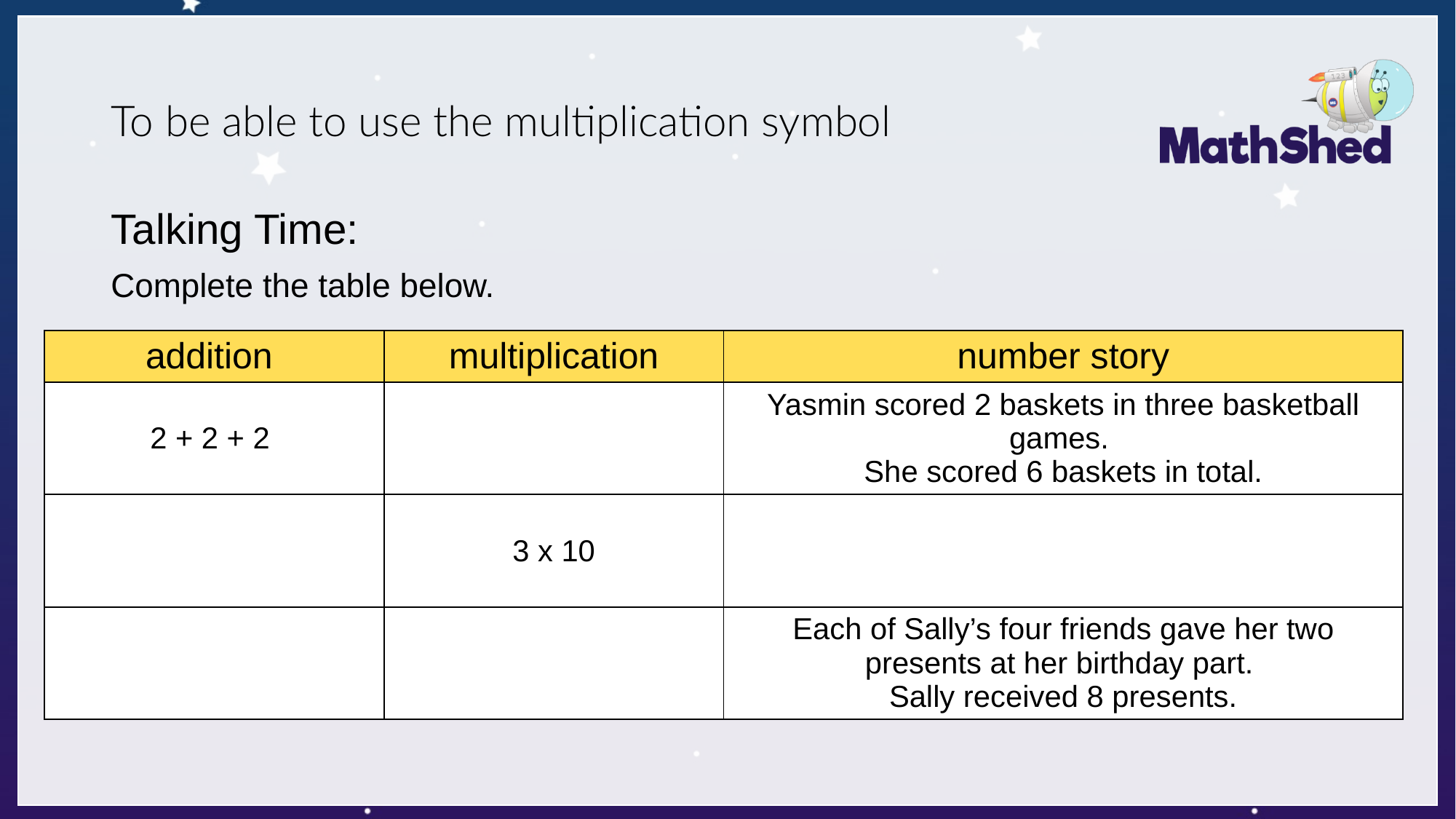

# To be able to use the multiplication symbol
Talking Time:
Complete the table below.

| addition | multiplication | number story |
| --- | --- | --- |
| 2 + 2 + 2 |  | Yasmin scored 2 baskets in three basketball games. She scored 6 baskets in total. |
|  | 3 x 10 | Jamal won £10 at three different dance competitions. In total, he has won £30 at dance competitions recently. |
|  |  | Each of Sally’s four friends gave her two presents at her birthday part. Sally received 8 presents. |